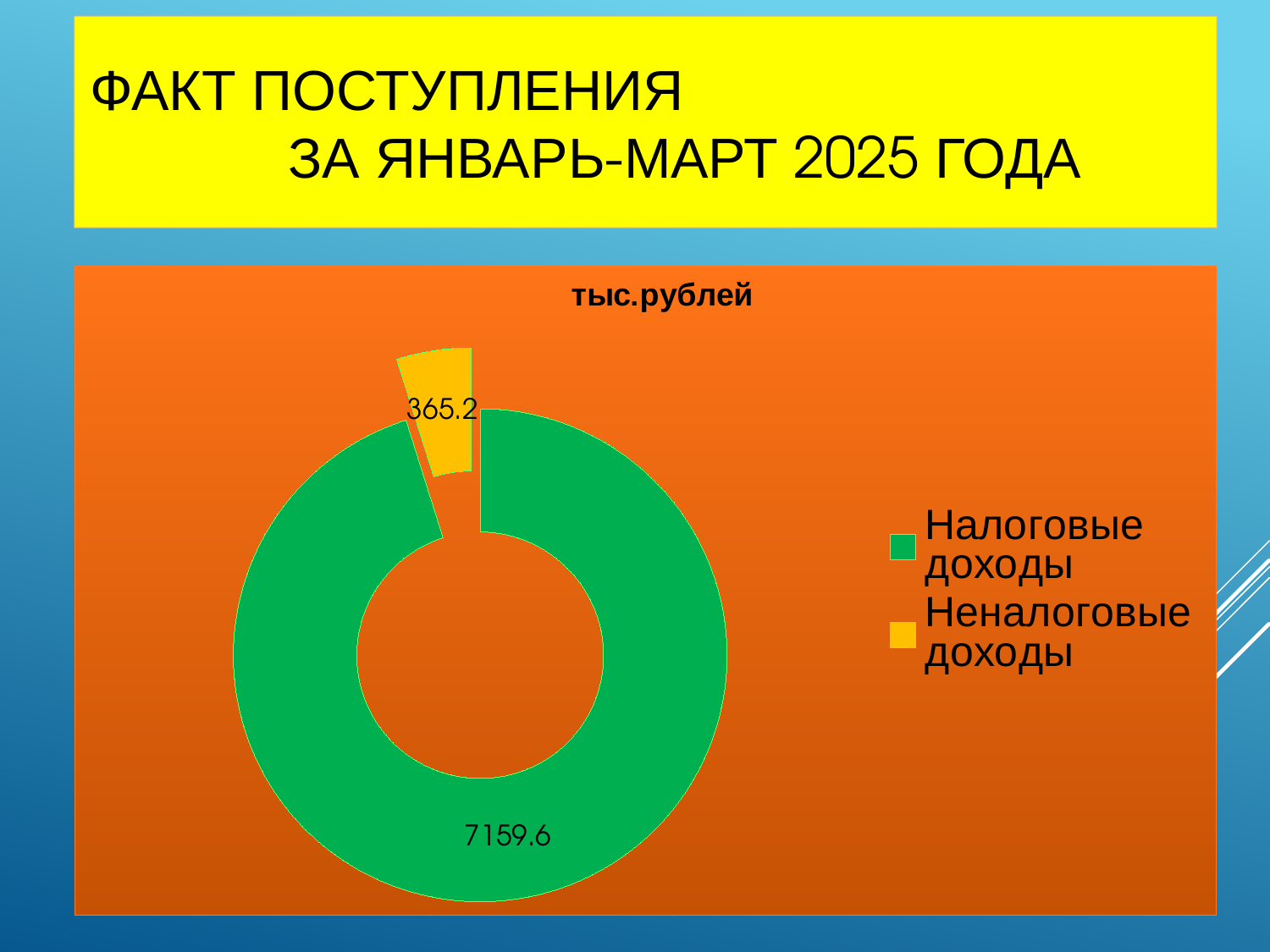

# Факт поступления                                       за январь-март 2025 годА

### Chart: тыс.рублей

| Category | тыс.рублей |
|---|---|
| Налоговые доходы | 7159.6 |
| Неналоговые доходы | 365.2 |